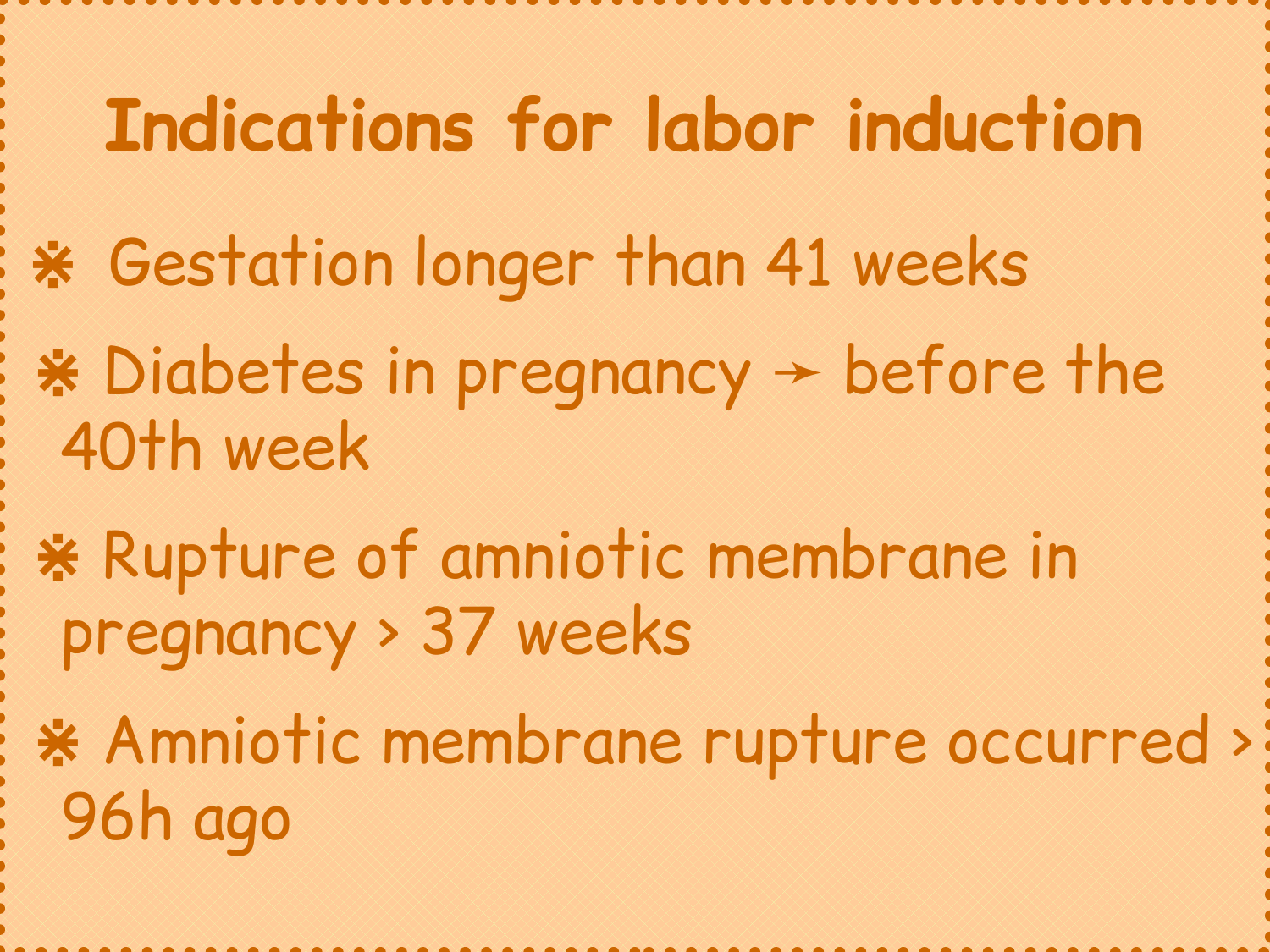

Indications for labor induction

 ⋇  Gestation longer than 41 weeks

 ⋇ Diabetes in pregnancy ➛ before the 40th week

 ⋇ Rupture of amniotic membrane in pregnancy > 37 weeks

 ⋇ Amniotic membrane rupture occurred > 96h ago
#